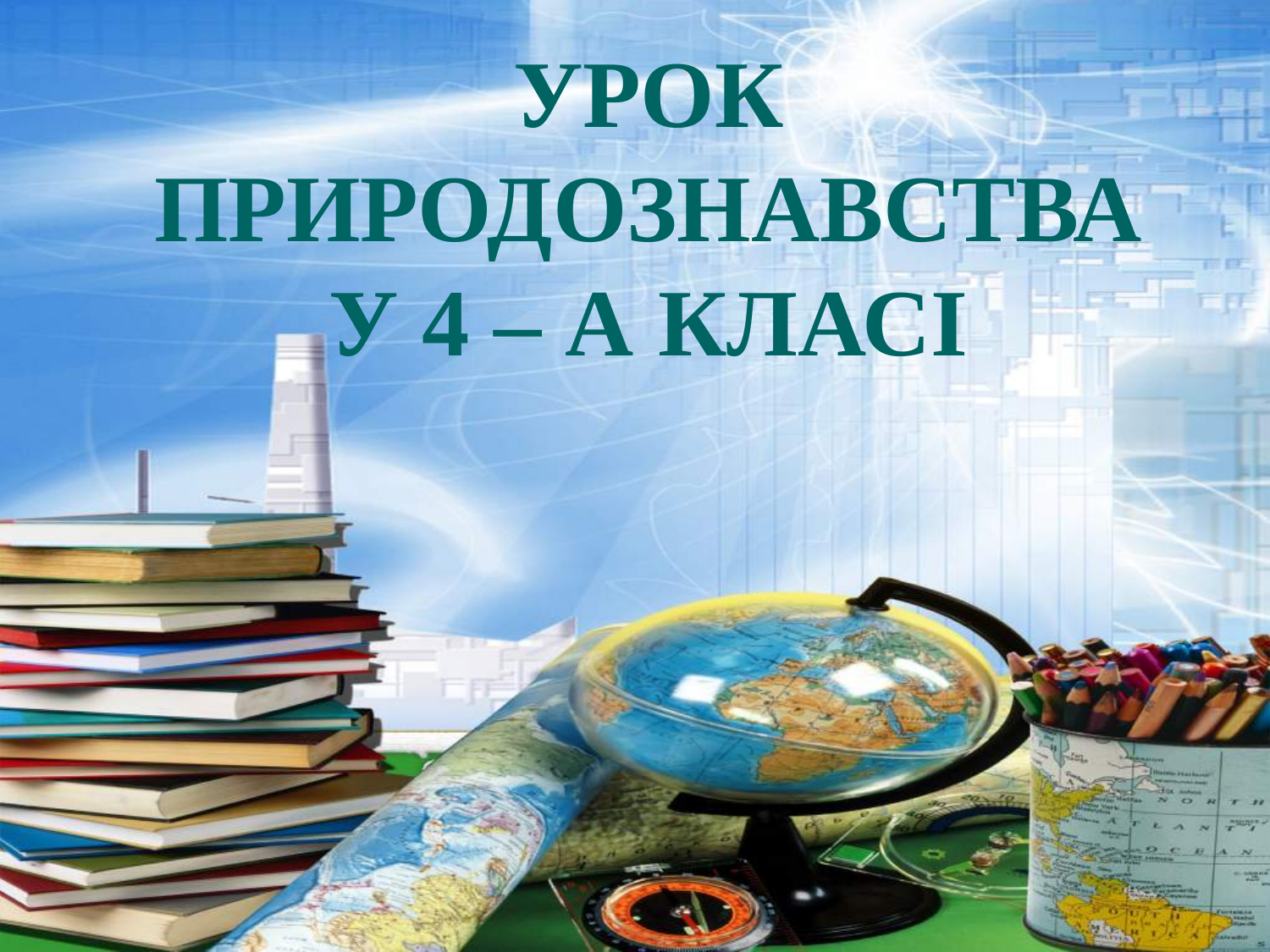

Урок природознавства
У 4 – А класі